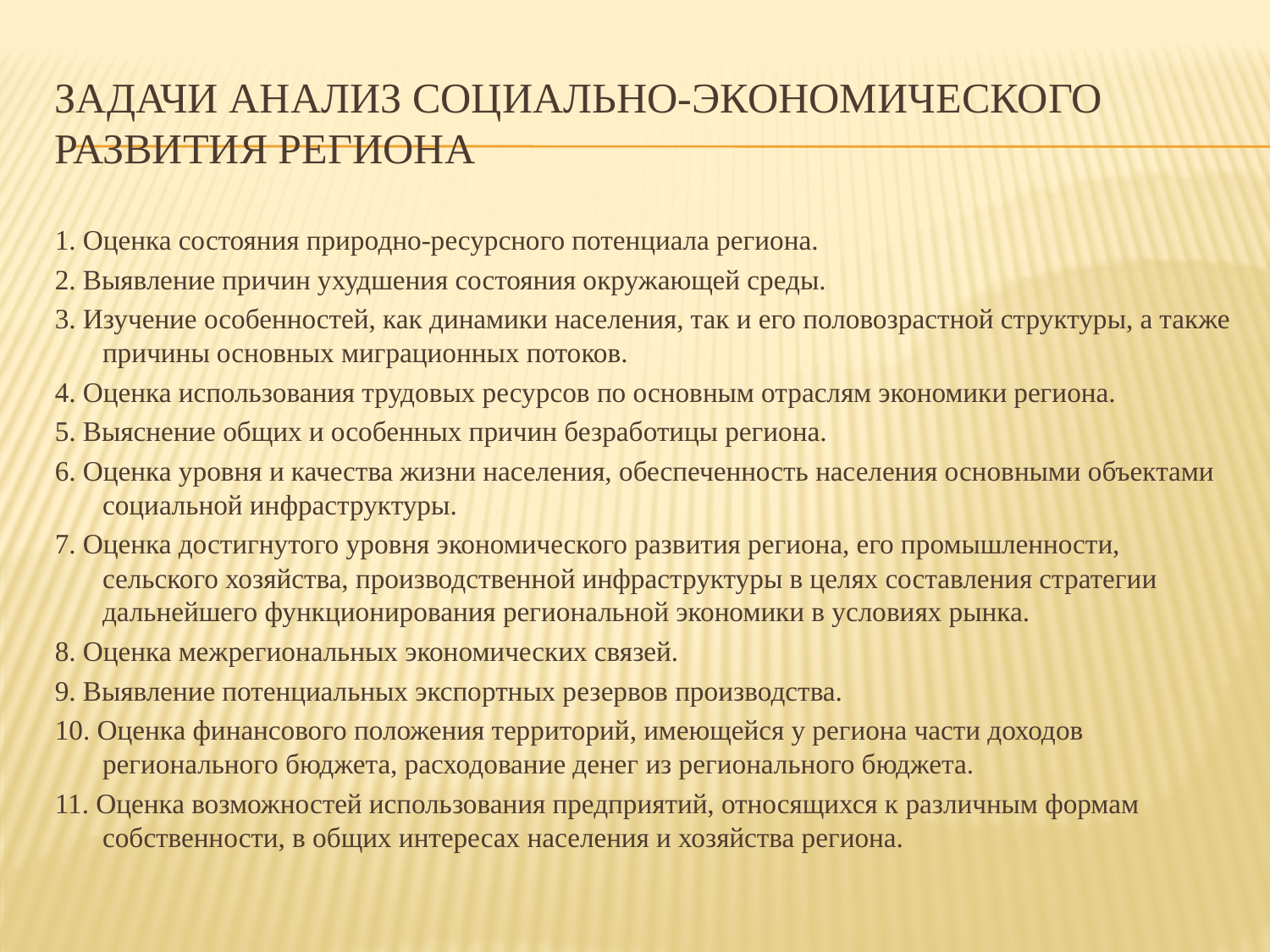

# Задачи анализ социально-экономического развития региона
1. Оценка состояния природно-ресурсного потенциала региона.
2. Выявление причин ухудшения состояния окружающей среды.
3. Изучение особенностей, как динамики населения, так и его половозрастной структуры, а также причины основных миграционных потоков.
4. Оценка использования трудовых ресурсов по основным отраслям экономики региона.
5. Выяснение общих и особенных причин безработицы региона.
6. Оценка уровня и качества жизни населения, обеспеченность населения основными объектами социальной инфраструктуры.
7. Оценка достигнутого уровня экономического развития региона, его промышленности, сельского хозяйства, производственной инфраструктуры в целях составления стратегии дальнейшего функционирования региональной экономики в условиях рынка.
8. Оценка межрегиональных экономических связей.
9. Выявление потенциальных экспортных резервов производства.
10. Оценка финансового положения территорий, имеющейся у региона части доходов регионального бюджета, расходование денег из регионального бюджета.
11. Оценка возможностей использования предприятий, относящихся к различным формам собственности, в общих интересах населения и хозяйства региона.